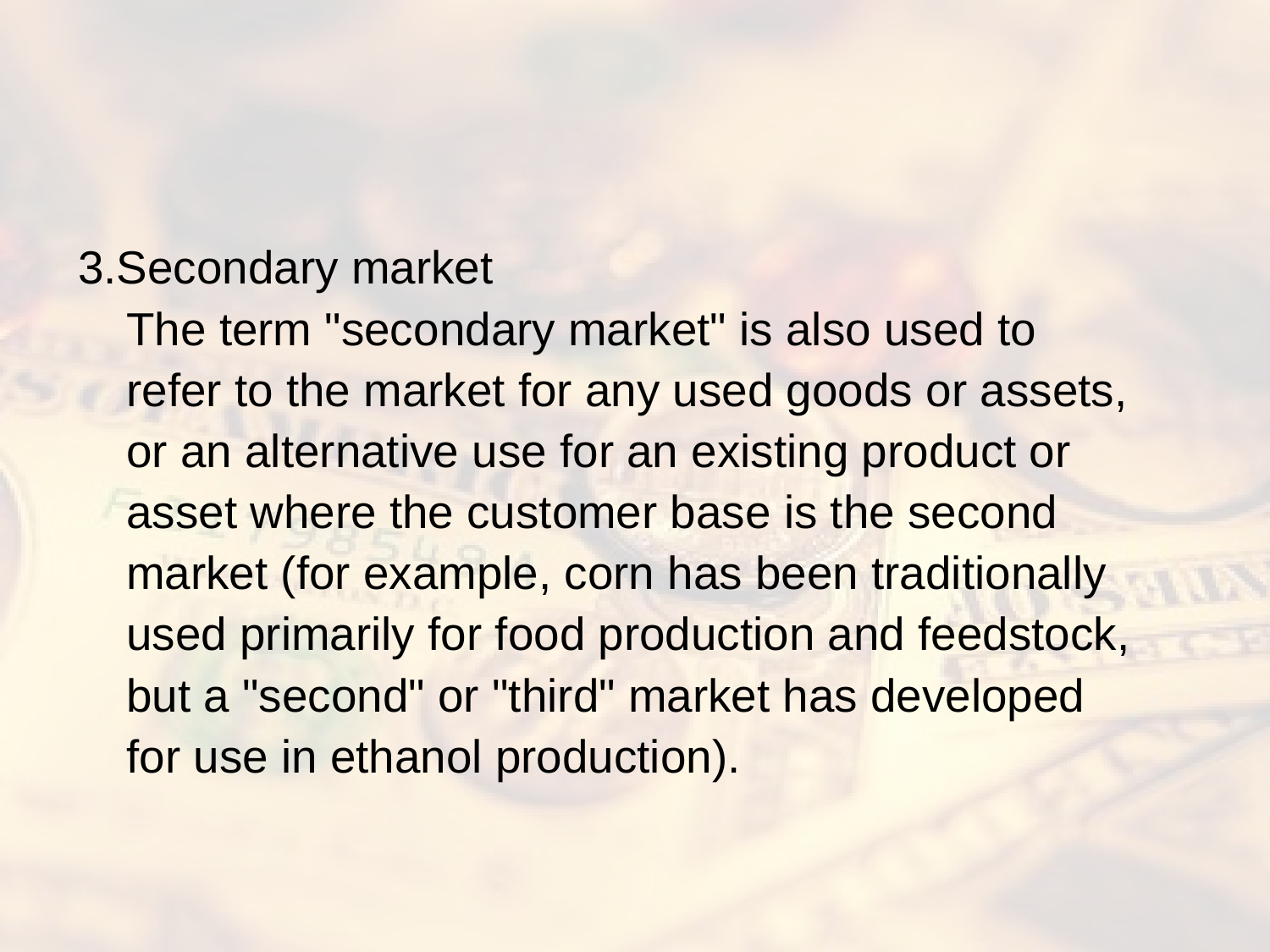

#
3.Secondary market
The term "secondary market" is also used to refer to the market for any used goods or assets, or an alternative use for an existing product or asset where the customer base is the second market (for example, corn has been traditionally used primarily for food production and feedstock, but a "second" or "third" market has developed for use in ethanol production).